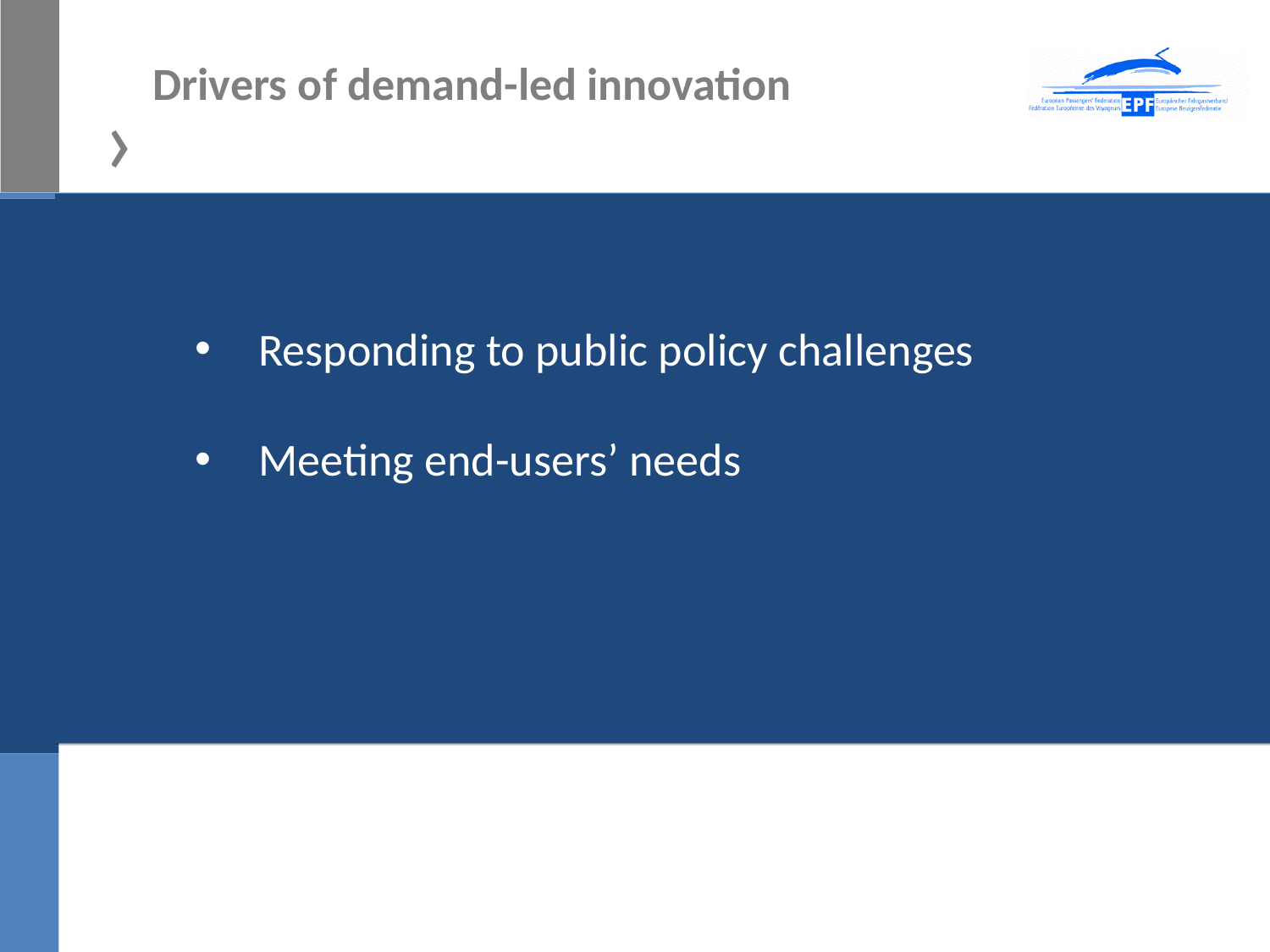

# Drivers of demand-led innovation

Responding to public policy challenges

Meeting end-users’ needs